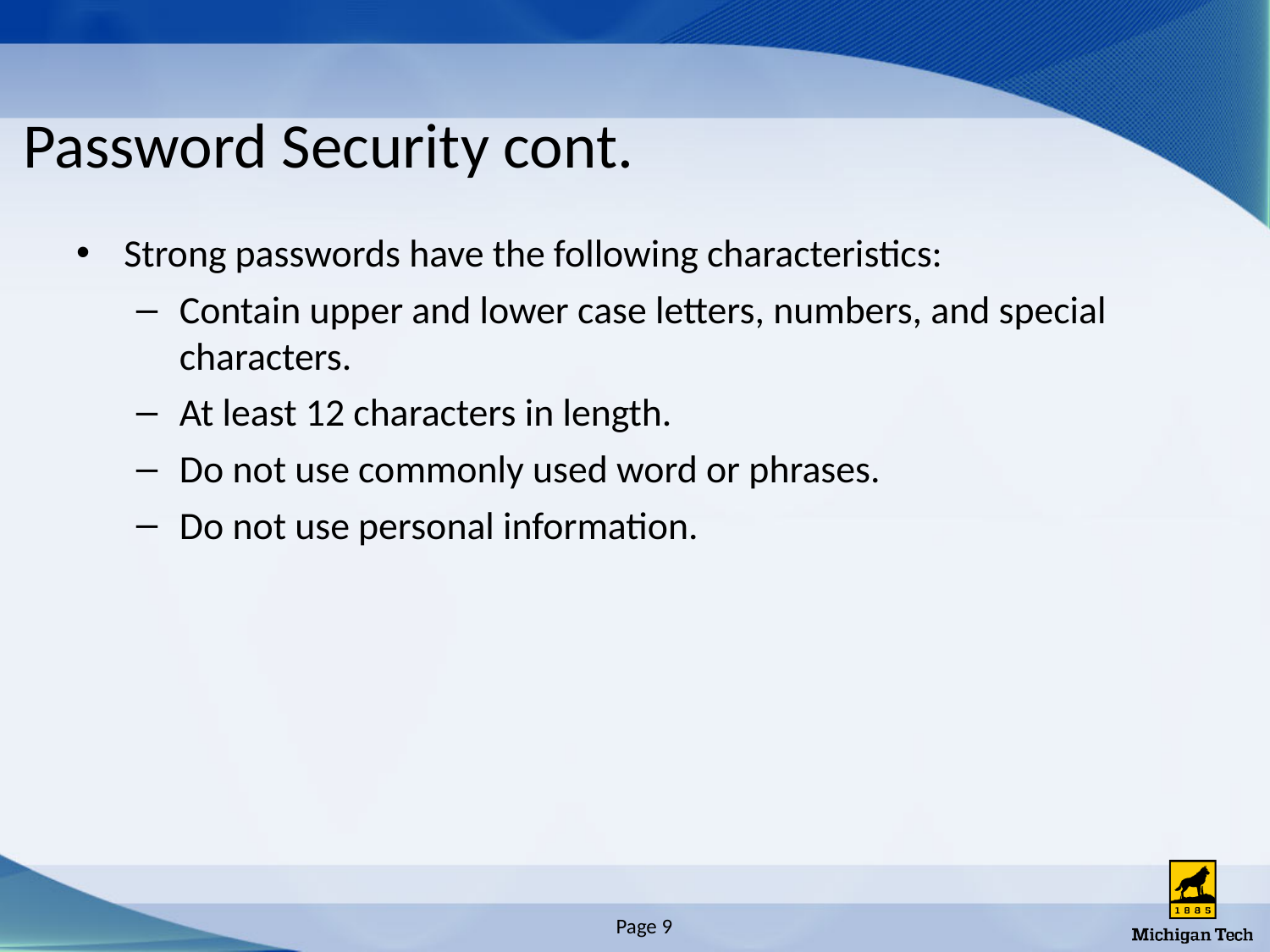

# Password Security cont.
Strong passwords have the following characteristics:
Contain upper and lower case letters, numbers, and special characters.
At least 12 characters in length.
Do not use commonly used word or phrases.
Do not use personal information.